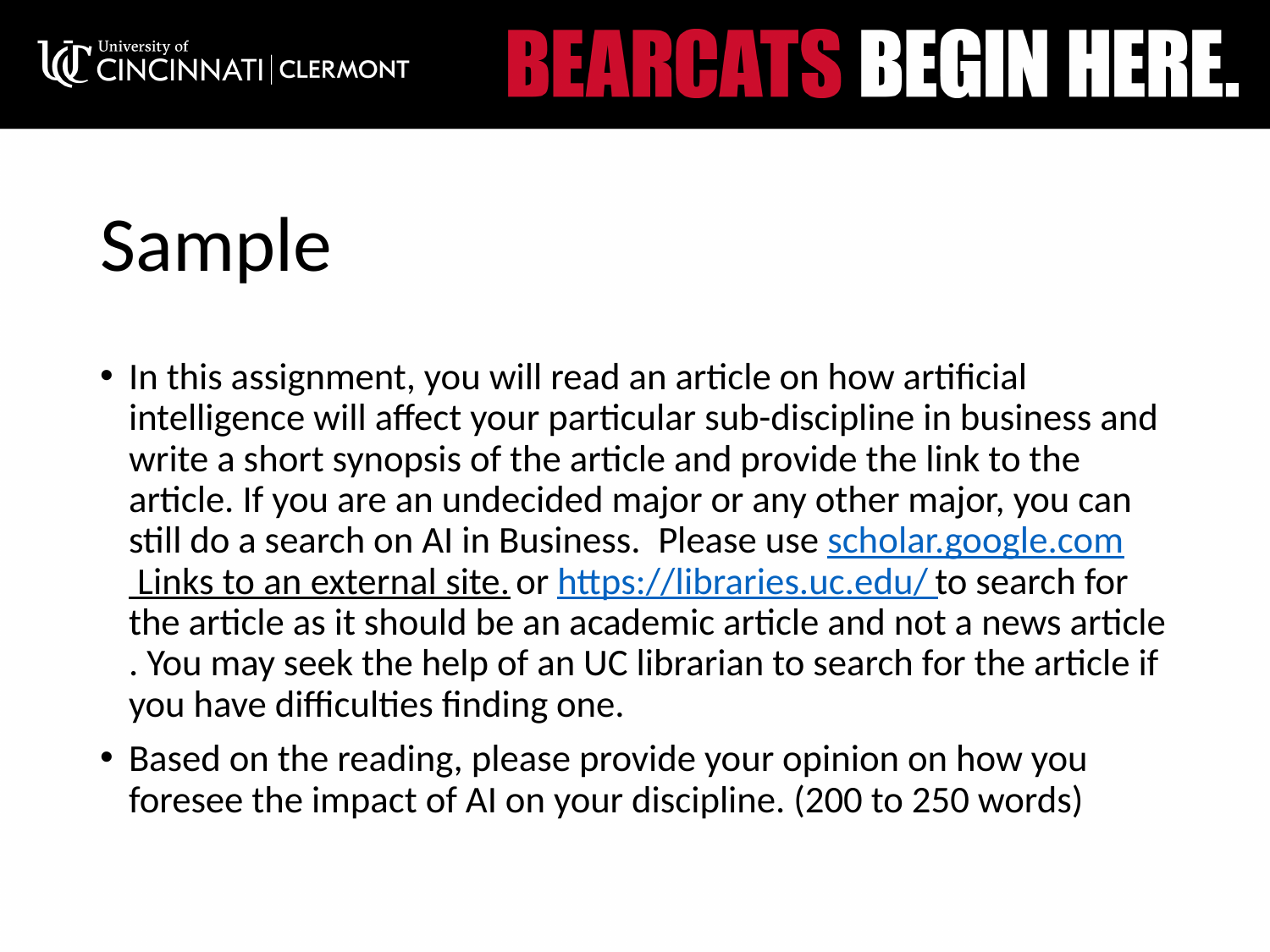

# Sample
In this assignment, you will read an article on how artificial intelligence will affect your particular sub-discipline in business and write a short synopsis of the article and provide the link to the article. If you are an undecided major or any other major, you can still do a search on AI in Business.  Please use scholar.google.com Links to an external site. or https://libraries.uc.edu/ to search for the article as it should be an academic article and not a news article . You may seek the help of an UC librarian to search for the article if you have difficulties finding one.
Based on the reading, please provide your opinion on how you foresee the impact of AI on your discipline. (200 to 250 words)